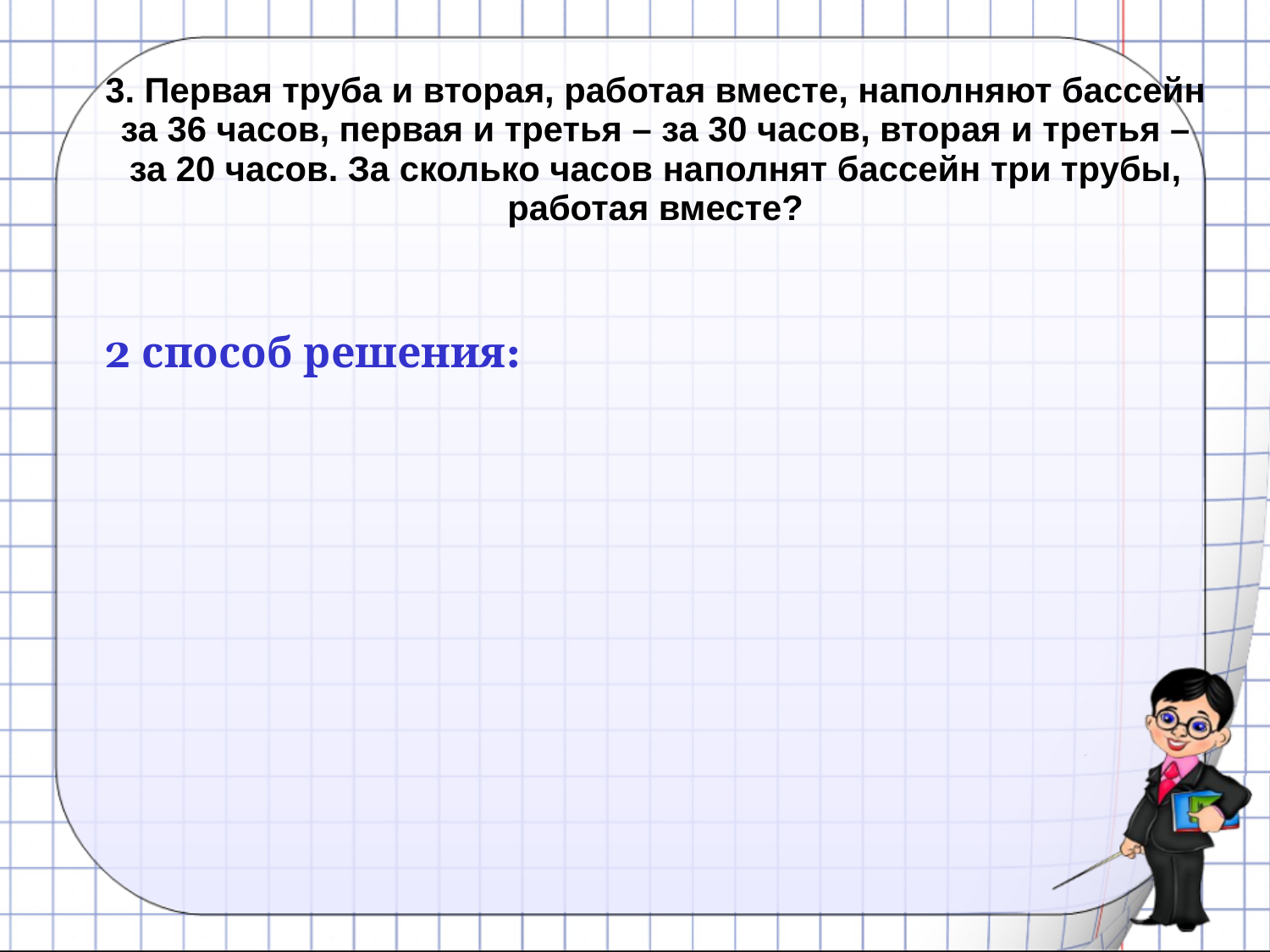

# 3. Первая труба и вторая, работая вместе, наполняют бассейн за 36 часов, первая и третья – за 30 часов, вторая и третья – за 20 часов. За сколько часов наполнят бассейн три трубы, работая вместе?
2 способ решения: